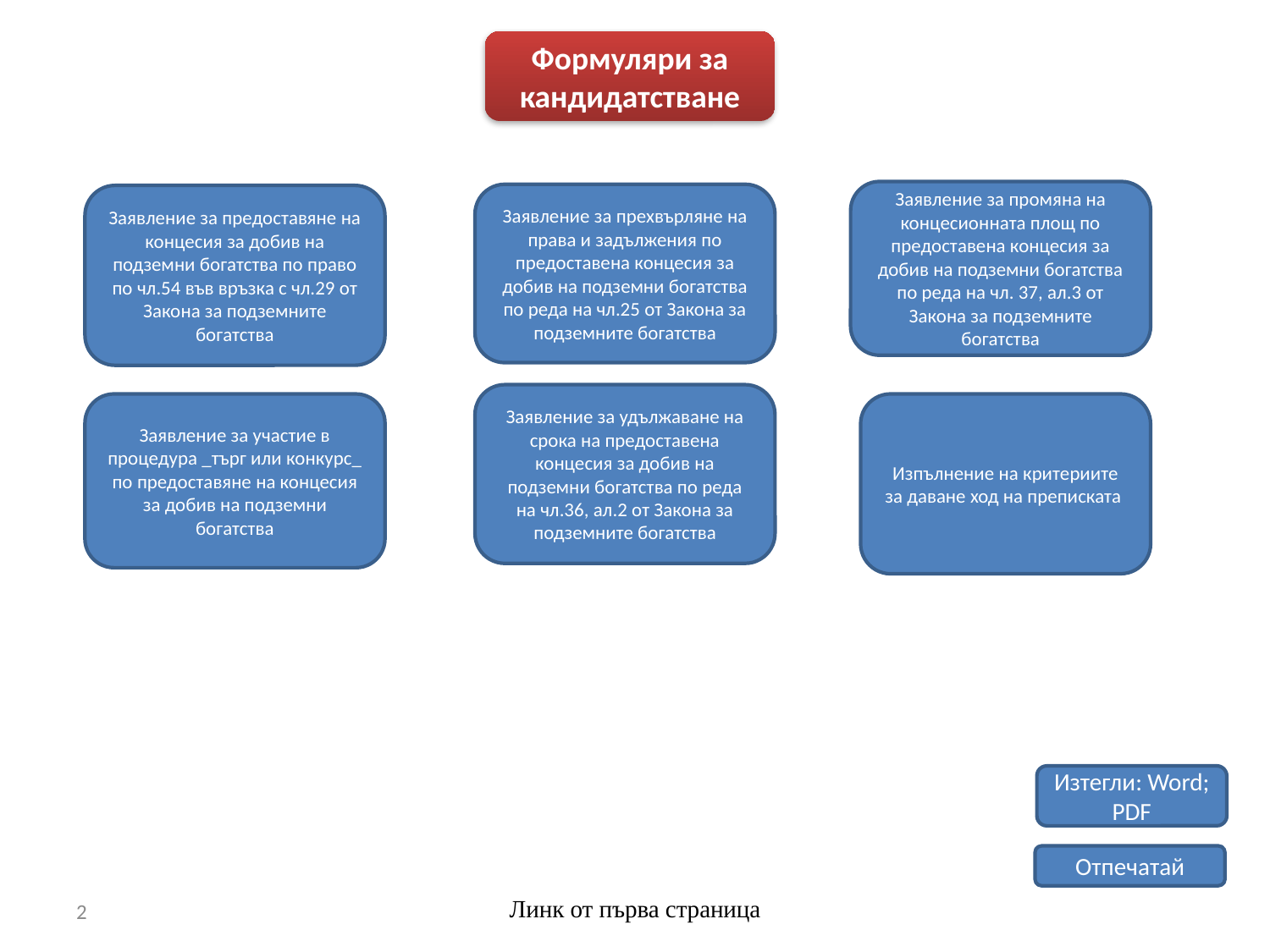

Формуляри за кандидатстване
Заявление за промяна на концесионната площ по предоставена концесия за добив на подземни богатства по реда на чл. 37, ал.3 от Закона за подземните богатства
Заявление за прехвърляне на права и задължения по предоставена концесия за добив на подземни богатства по реда на чл.25 от Закона за подземните богатства
Заявление за предоставяне на концесия за добив на подземни богатства по право по чл.54 във връзка с чл.29 от Закона за подземните богатства
Заявление за удължаване на срока на предоставена концесия за добив на подземни богатства по реда на чл.36, ал.2 от Закона за подземните богатства
Заявление за участие в процедура _търг или конкурс_ по предоставяне на концесия за добив на подземни богатства
Изпълнение на критериите за даване ход на преписката
Изтегли: Word; PDF
Отпечатай
Линк от първа страница
2